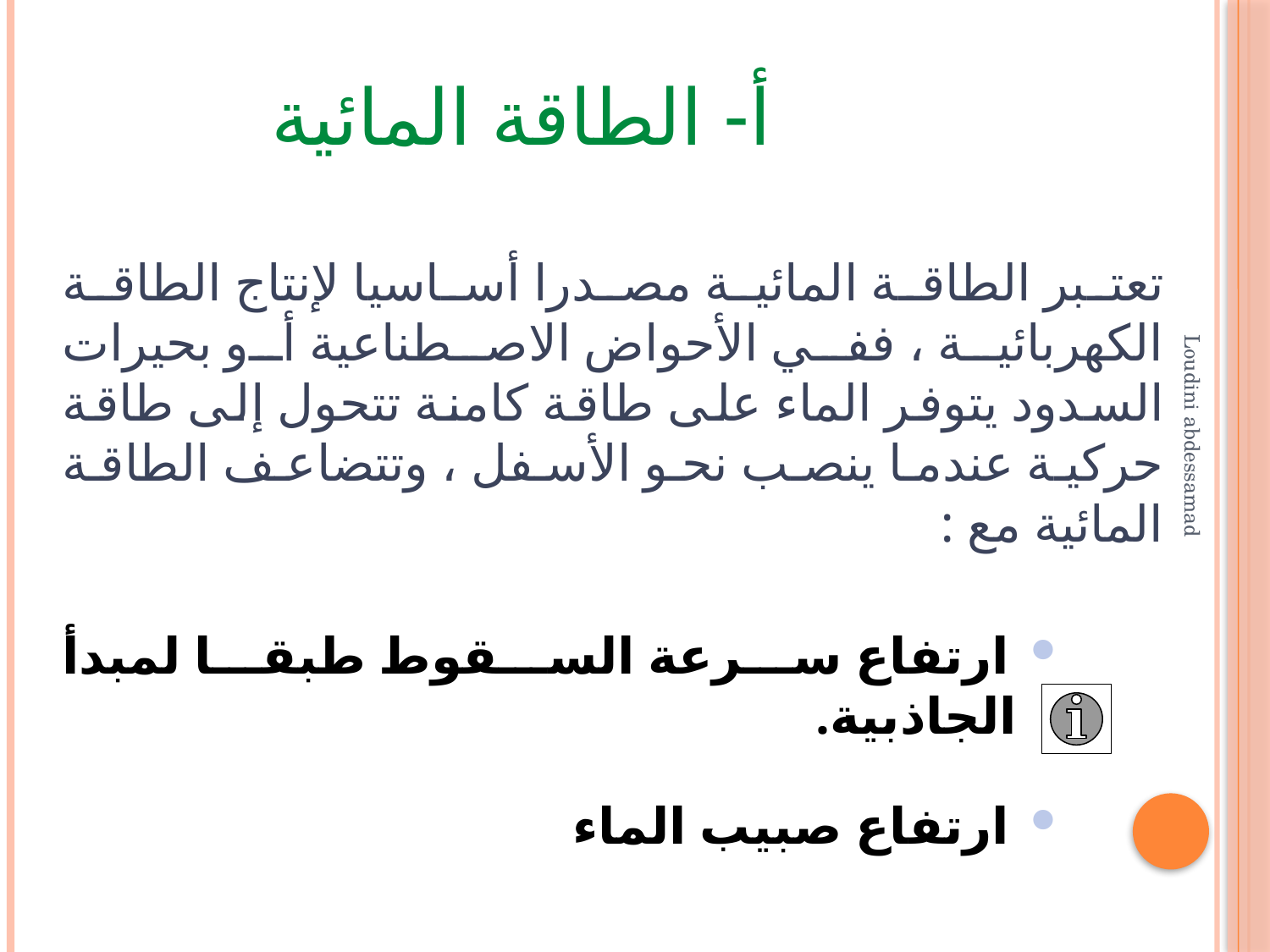

# أ- الطاقة المائية

			تعتبر الطاقة المائية مصدرا أساسيا لإنتاج الطاقة الكهربائية ، ففي الأحواض الاصطناعية أو بحيرات السدود يتوفر الماء على طاقة كامنة تتحول إلى طاقة حركية عندما ينصب نحو الأسفل ، وتتضاعف الطاقة المائية مع :

ارتفاع سرعة السقوط طبقا لمبدأ الجاذبية.

ارتفاع صبيب الماء

Loudini abdessamad